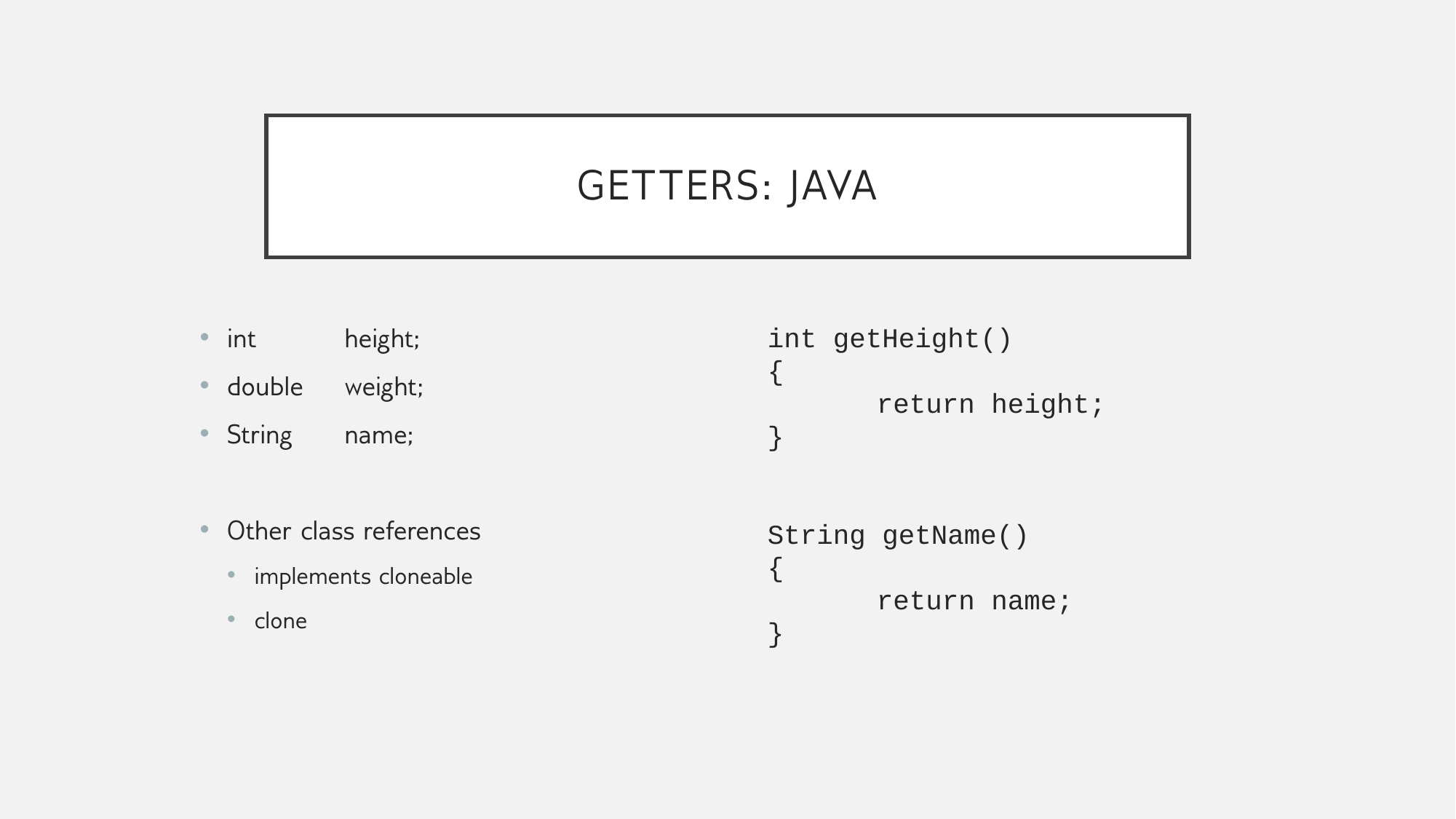

# Getters: Java
int	 height;
double	 weight;
String	 name;

Other class references
implements cloneable
clone
int getHeight()
{
	return height;
}

String getName()
{
	return name;
}